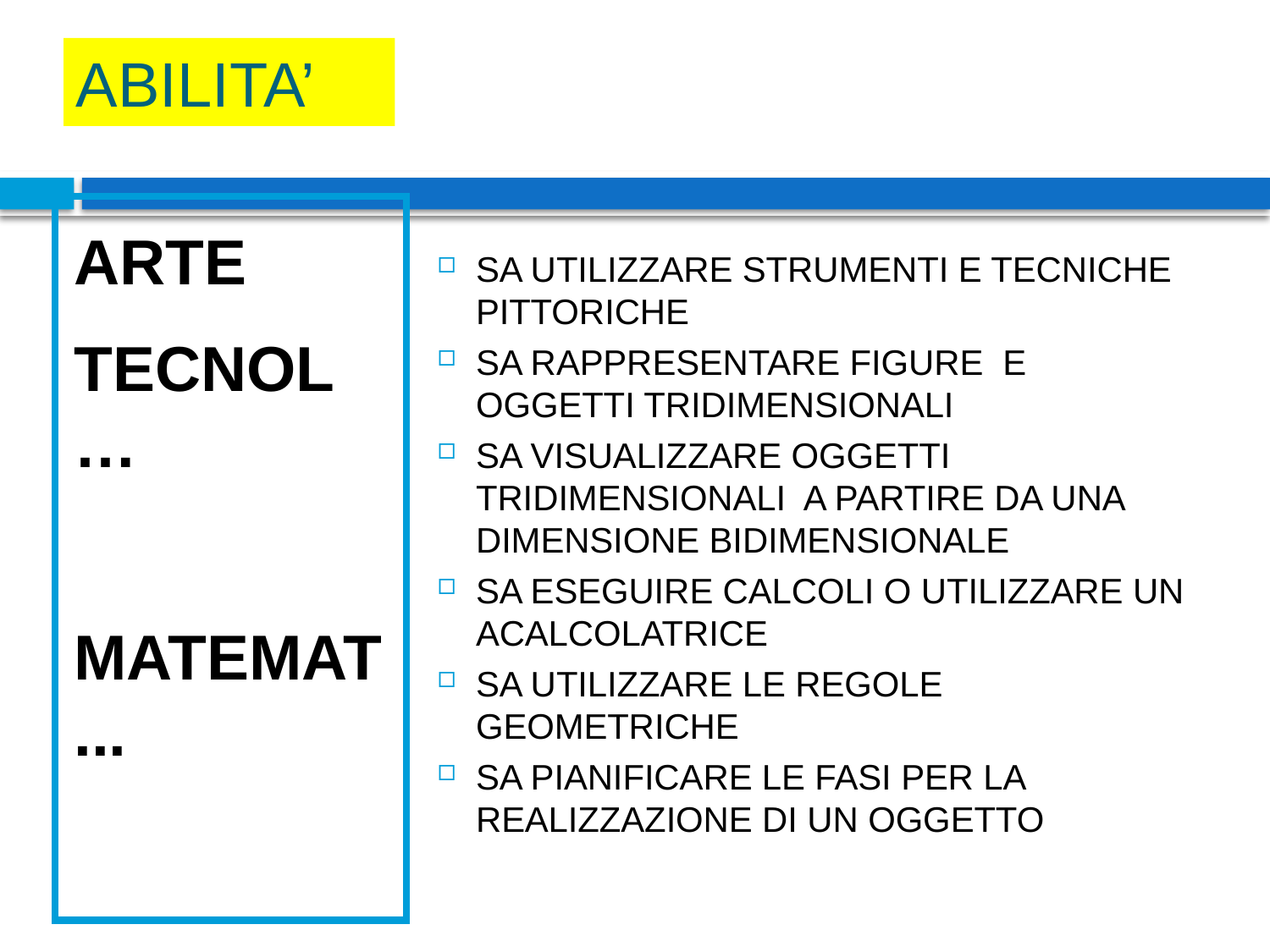

# ABILITA’

SA UTILIZZARE STRUMENTI E TECNICHE PITTORICHE
SA RAPPRESENTARE FIGURE  E OGGETTI TRIDIMENSIONALI
SA VISUALIZZARE OGGETTI TRIDIMENSIONALI  A PARTIRE DA UNA DIMENSIONE BIDIMENSIONALE
SA ESEGUIRE CALCOLI O UTILIZZARE UN ACALCOLATRICE
SA UTILIZZARE LE REGOLE GEOMETRICHE
SA PIANIFICARE LE FASI PER LA REALIZZAZIONE DI UN OGGETTO

ARTE
TECNOL…

MATEMAT...